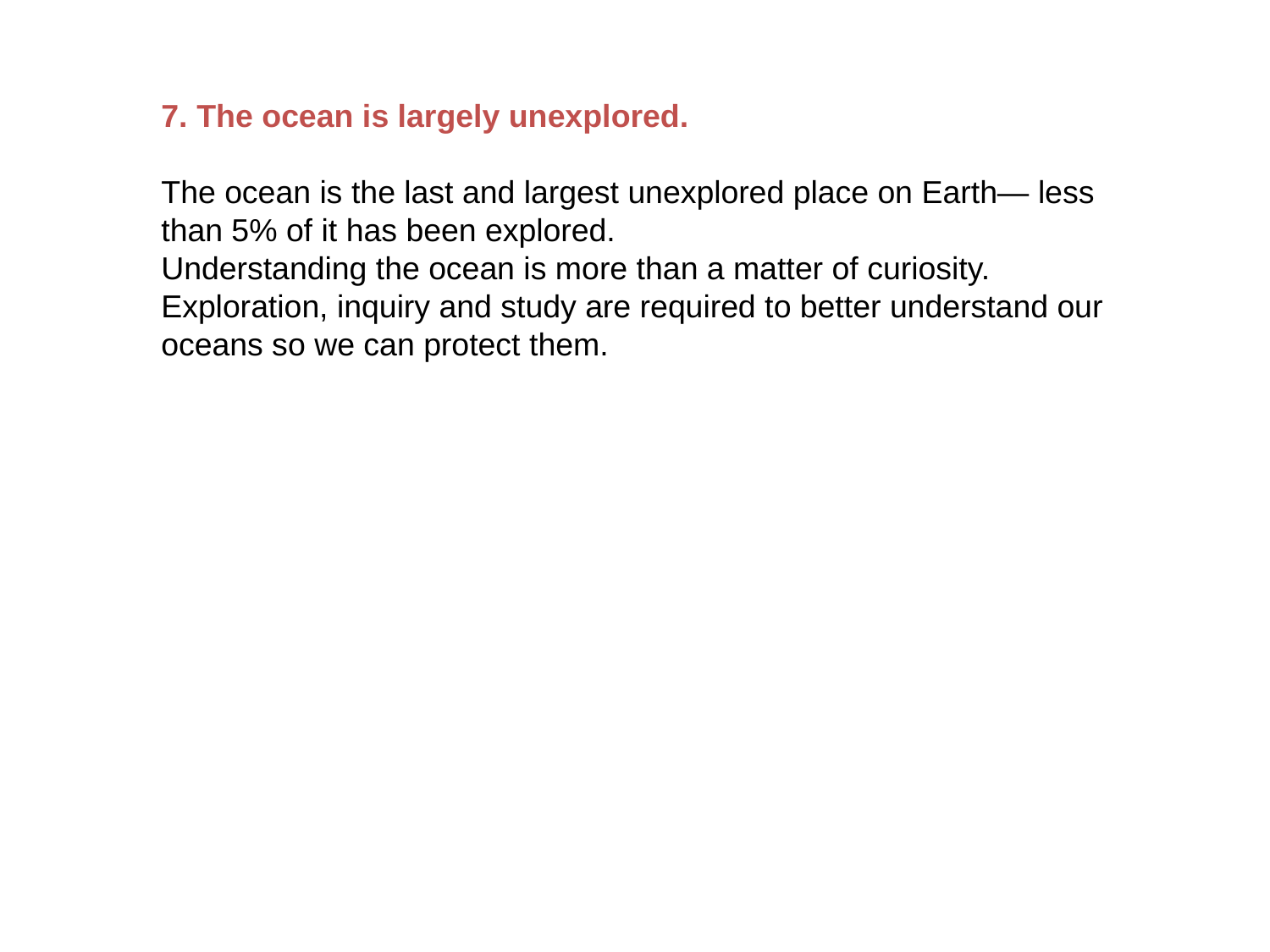

7. The ocean is largely unexplored.

The ocean is the last and largest unexplored place on Earth— less than 5% of it has been explored.
Understanding the ocean is more than a matter of curiosity. Exploration, inquiry and study are required to better understand our oceans so we can protect them.